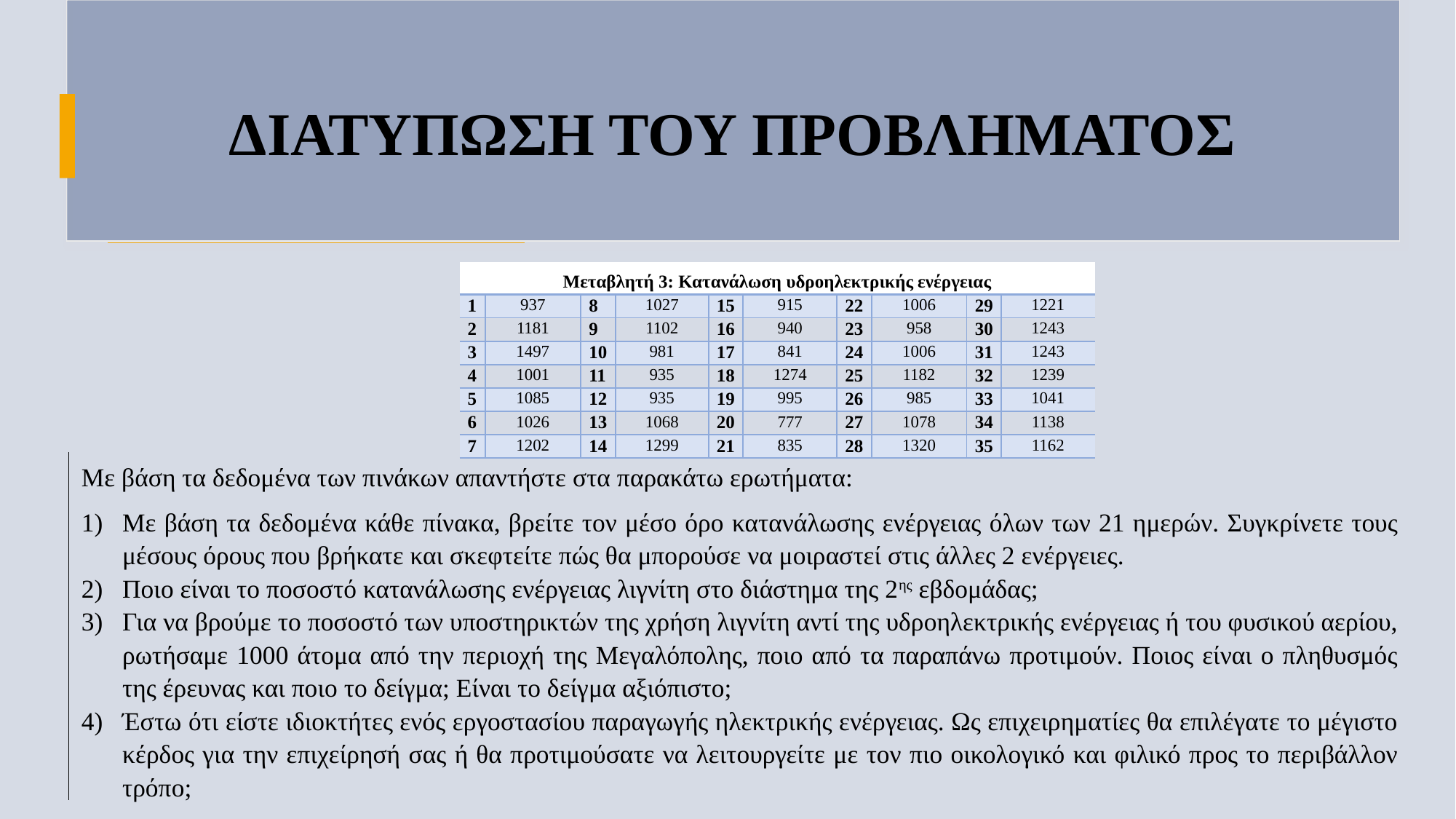

# ΔΙΑΤΥΠΩΣΗ ΤΟΥ ΠΡΟΒΛΗΜΑΤΟΣ
| Μεταβλητή 3: Κατανάλωση υδροηλεκτρικής ενέργειας |  |  |  |  |  |  |  |  |  |
| --- | --- | --- | --- | --- | --- | --- | --- | --- | --- |
| 1 | 937 | 8 | 1027 | 15 | 915 | 22 | 1006 | 29 | 1221 |
| 2 | 1181 | 9 | 1102 | 16 | 940 | 23 | 958 | 30 | 1243 |
| 3 | 1497 | 10 | 981 | 17 | 841 | 24 | 1006 | 31 | 1243 |
| 4 | 1001 | 11 | 935 | 18 | 1274 | 25 | 1182 | 32 | 1239 |
| 5 | 1085 | 12 | 935 | 19 | 995 | 26 | 985 | 33 | 1041 |
| 6 | 1026 | 13 | 1068 | 20 | 777 | 27 | 1078 | 34 | 1138 |
| 7 | 1202 | 14 | 1299 | 21 | 835 | 28 | 1320 | 35 | 1162 |

Με βάση τα δεδομένα των πινάκων απαντήστε στα παρακάτω ερωτήματα:
Με βάση τα δεδομένα κάθε πίνακα, βρείτε τον μέσο όρο κατανάλωσης ενέργειας όλων των 21 ημερών. Συγκρίνετε τους μέσους όρους που βρήκατε και σκεφτείτε πώς θα μπορούσε να μοιραστεί στις άλλες 2 ενέργειες.
Ποιο είναι το ποσοστό κατανάλωσης ενέργειας λιγνίτη στο διάστημα της 2ης εβδομάδας;
Για να βρούμε το ποσοστό των υποστηρικτών της χρήση λιγνίτη αντί της υδροηλεκτρικής ενέργειας ή του φυσικού αερίου, ρωτήσαμε 1000 άτομα από την περιοχή της Μεγαλόπολης, ποιο από τα παραπάνω προτιμούν. Ποιος είναι ο πληθυσμός της έρευνας και ποιο το δείγμα; Είναι το δείγμα αξιόπιστο;
Έστω ότι είστε ιδιοκτήτες ενός εργοστασίου παραγωγής ηλεκτρικής ενέργειας. Ως επιχειρηματίες θα επιλέγατε το μέγιστο κέρδος για την επιχείρησή σας ή θα προτιμούσατε να λειτουργείτε με τον πιο οικολογικό και φιλικό προς το περιβάλλον τρόπο;